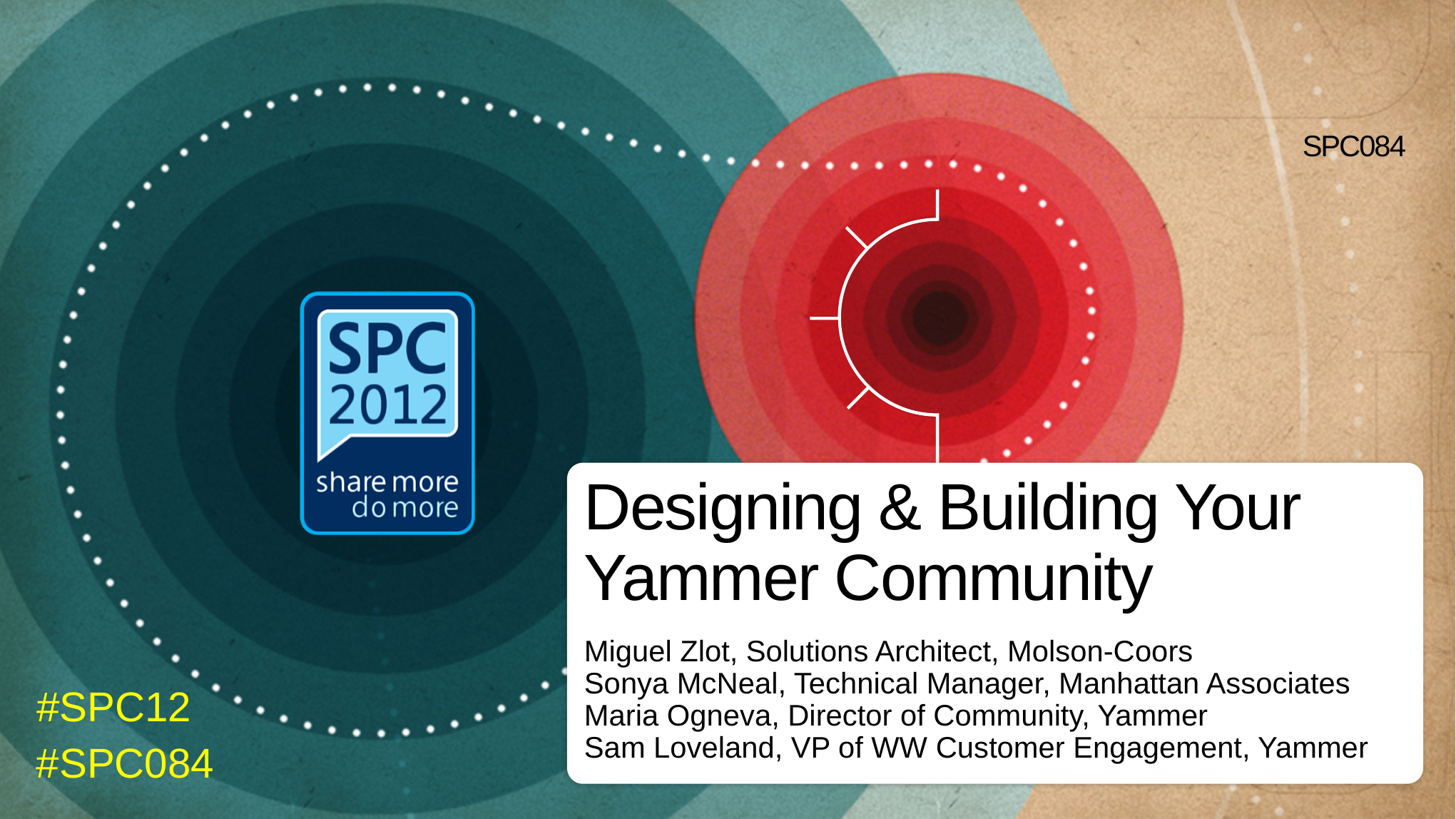

SPC084
# Designing & Building Your Yammer Community
Miguel Zlot, Solutions Architect, Molson-Coors
Sonya McNeal, Technical Manager, Manhattan Associates
Maria Ogneva, Director of Community, Yammer
Sam Loveland, VP of WW Customer Engagement, Yammer
#SPC12
#SPC084